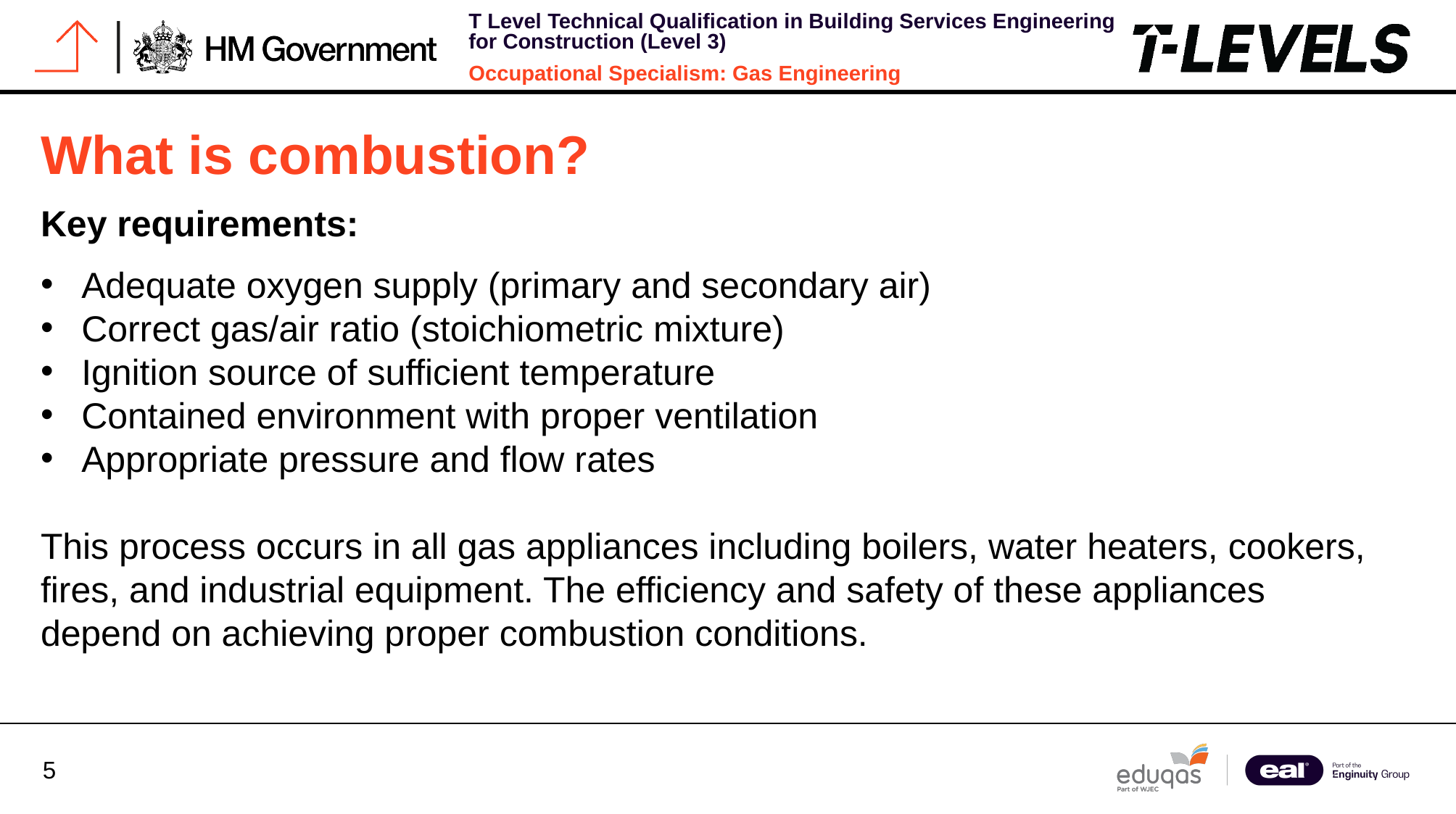

# What is combustion?
Key requirements:
Adequate oxygen supply (primary and secondary air)
Correct gas/air ratio (stoichiometric mixture)
Ignition source of sufficient temperature
Contained environment with proper ventilation
Appropriate pressure and flow rates

This process occurs in all gas appliances including boilers, water heaters, cookers, fires, and industrial equipment. The efficiency and safety of these appliances depend on achieving proper combustion conditions.